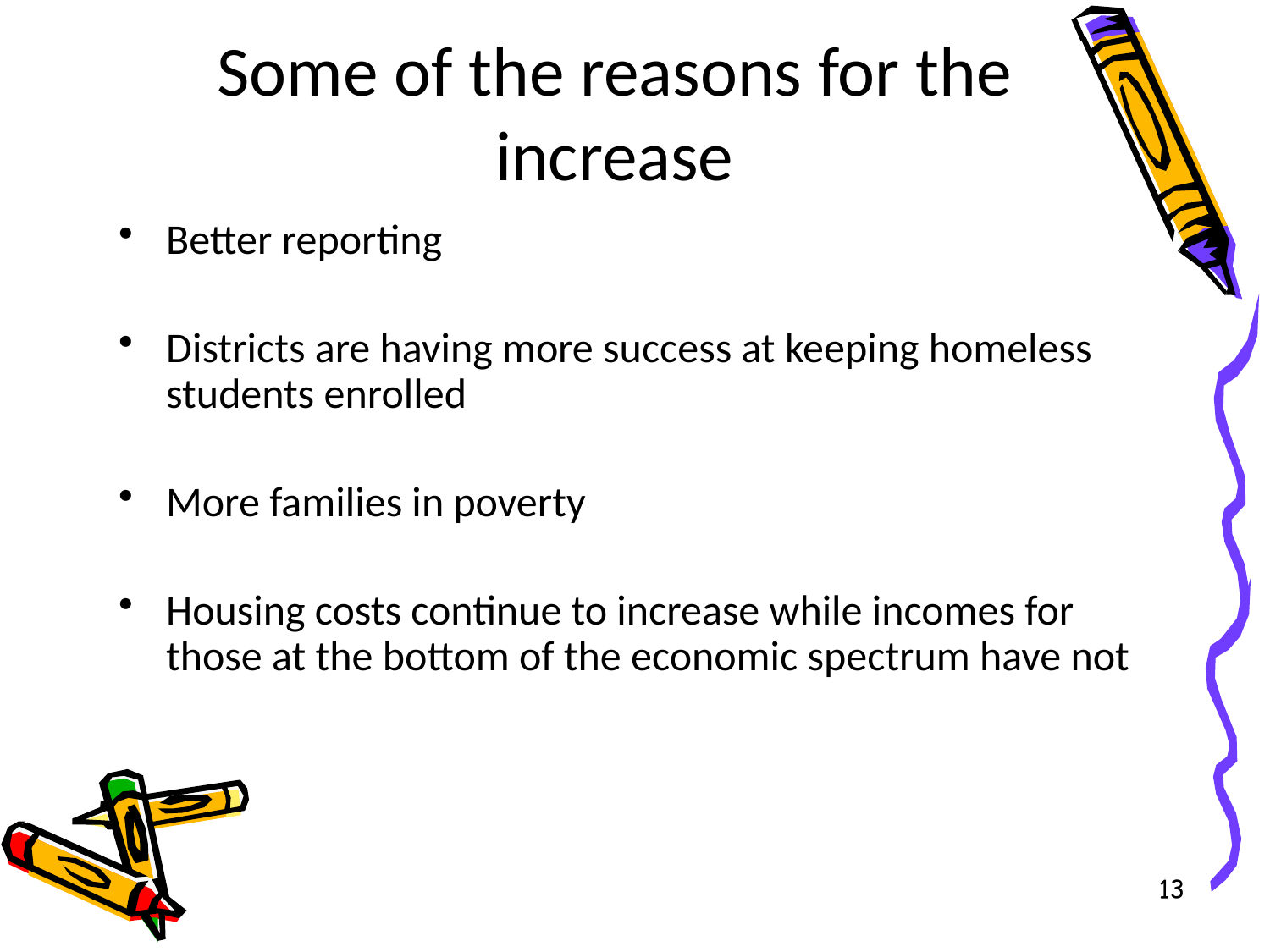

# Some of the reasons for the increase
Better reporting

Districts are having more success at keeping homeless students enrolled

More families in poverty

Housing costs continue to increase while incomes for those at the bottom of the economic spectrum have not

13